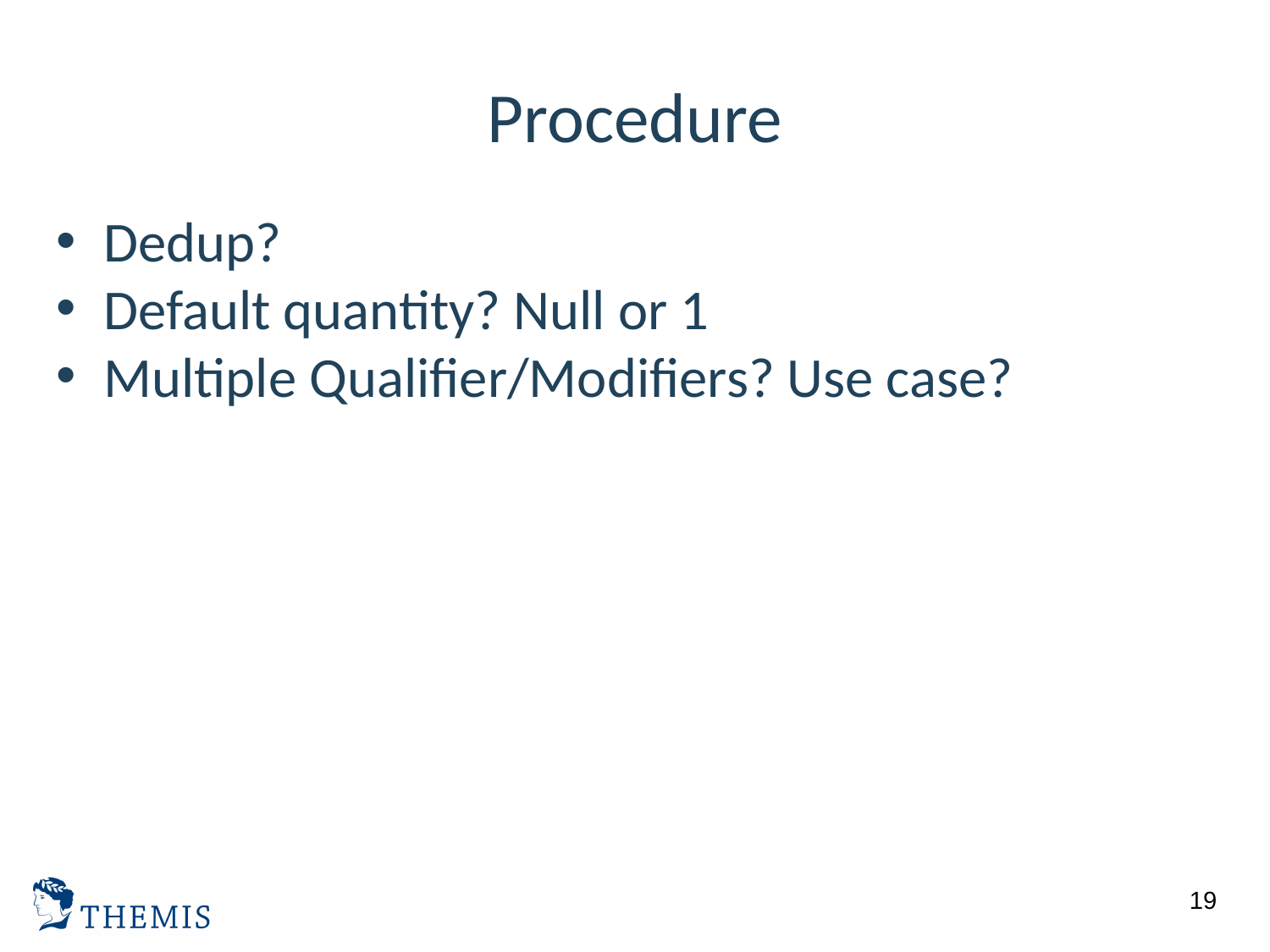

# Procedure
Dedup?
Default quantity? Null or 1
Multiple Qualifier/Modifiers? Use case?

19